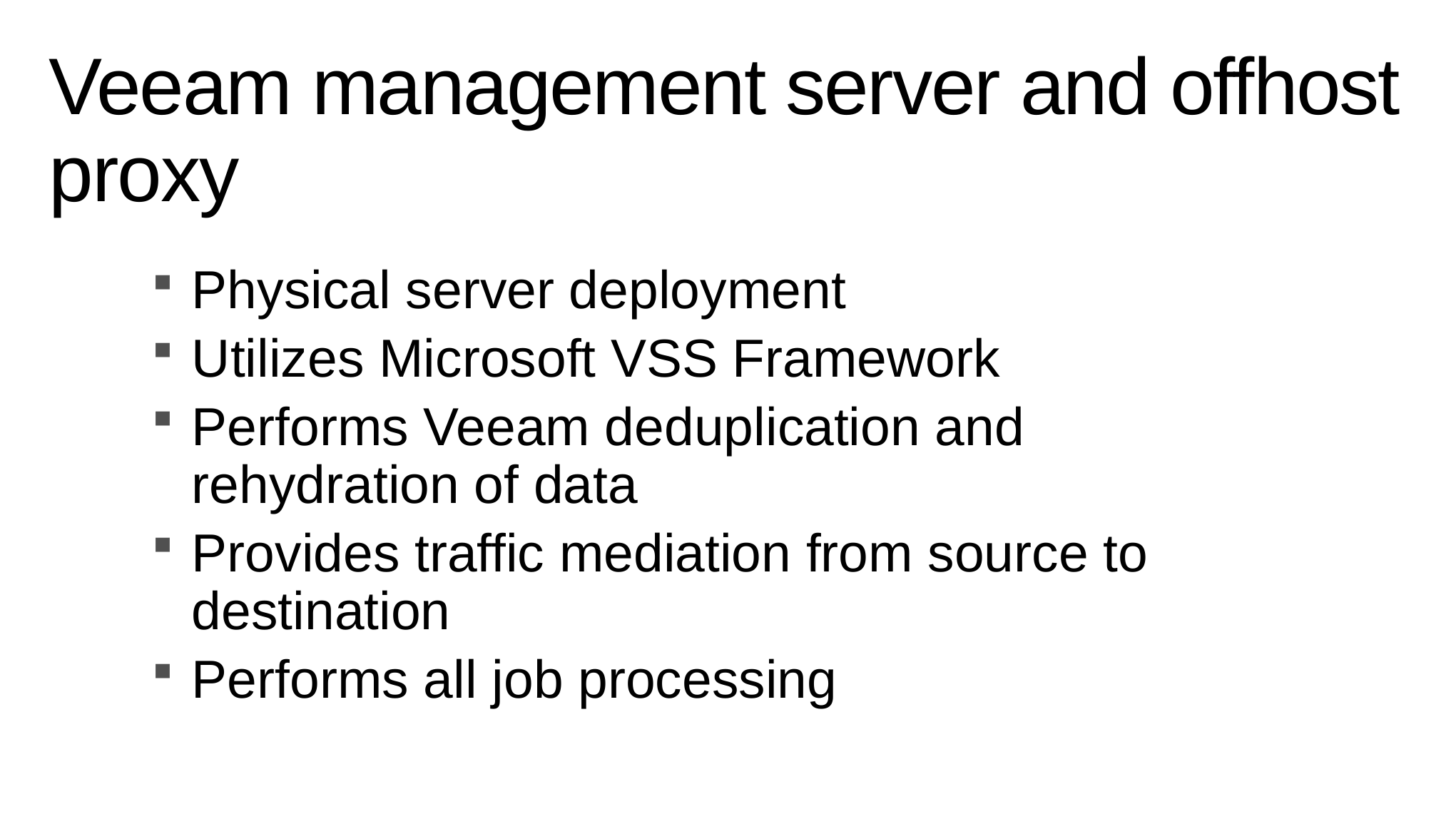

# Veeam management server and offhost proxy
Physical server deployment
Utilizes Microsoft VSS Framework
Performs Veeam deduplication and rehydration of data
Provides traffic mediation from source to destination
Performs all job processing